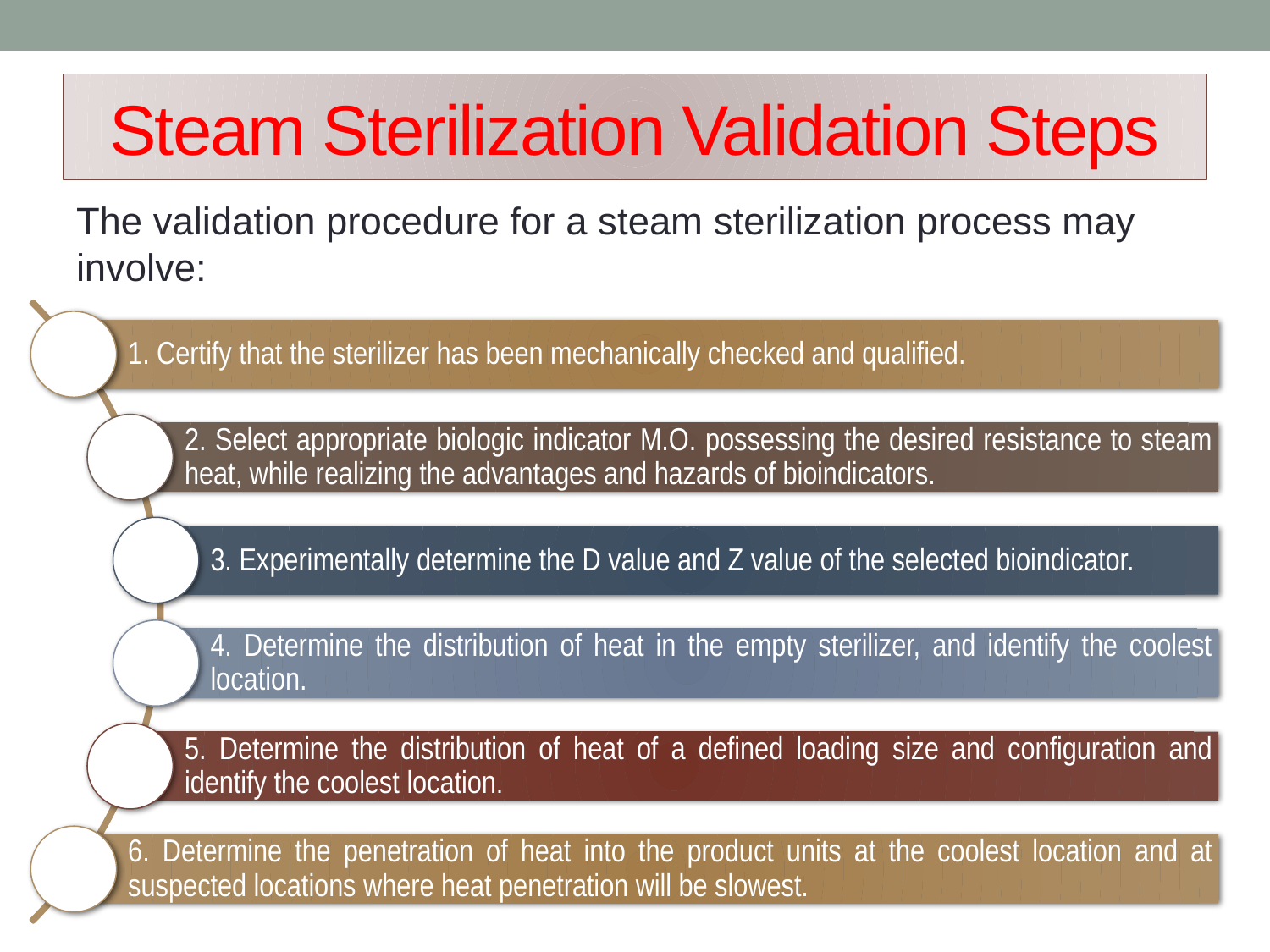

# Steam Sterilization Validation Steps
The validation procedure for a steam sterilization process may involve:
1. Certify that the sterilizer has been mechanically checked and qualified.
2. Select appropriate biologic indicator M.O. possessing the desired resistance to steam heat, while realizing the advantages and hazards of bioindicators.
3. Experimentally determine the D value and Z value of the selected bioindicator.
4. Determine the distribution of heat in the empty sterilizer, and identify the coolest location.
5. Determine the distribution of heat of a defined loading size and configuration and identify the coolest location.
6. Determine the penetration of heat into the product units at the coolest location and at suspected locations where heat penetration will be slowest.